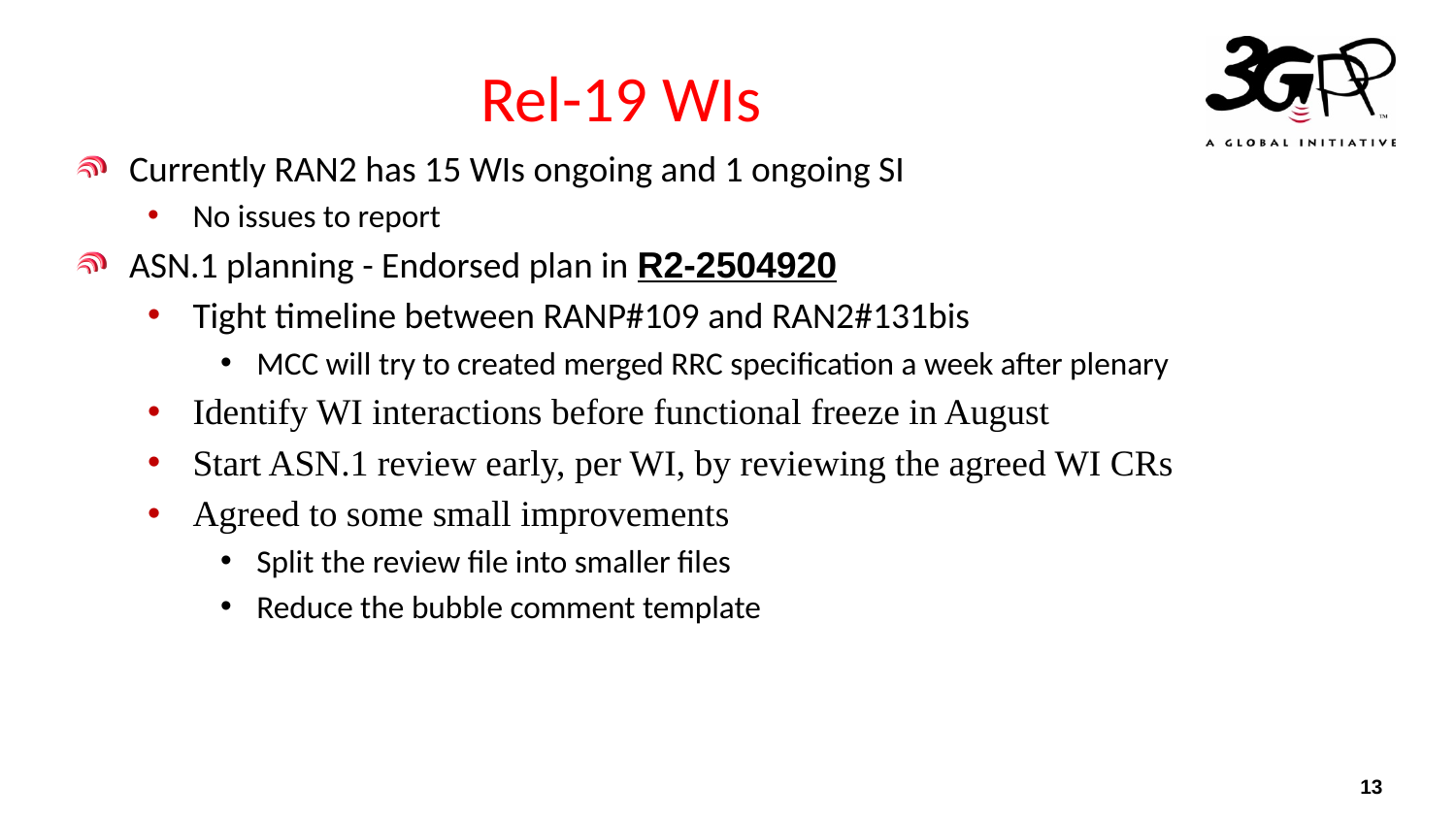

# Rel-19 WIs
Currently RAN2 has 15 WIs ongoing and 1 ongoing SI
No issues to report
ASN.1 planning - Endorsed plan in R2-2504920
Tight timeline between RANP#109 and RAN2#131bis
MCC will try to created merged RRC specification a week after plenary
Identify WI interactions before functional freeze in August
Start ASN.1 review early, per WI, by reviewing the agreed WI CRs
Agreed to some small improvements
Split the review file into smaller files
Reduce the bubble comment template